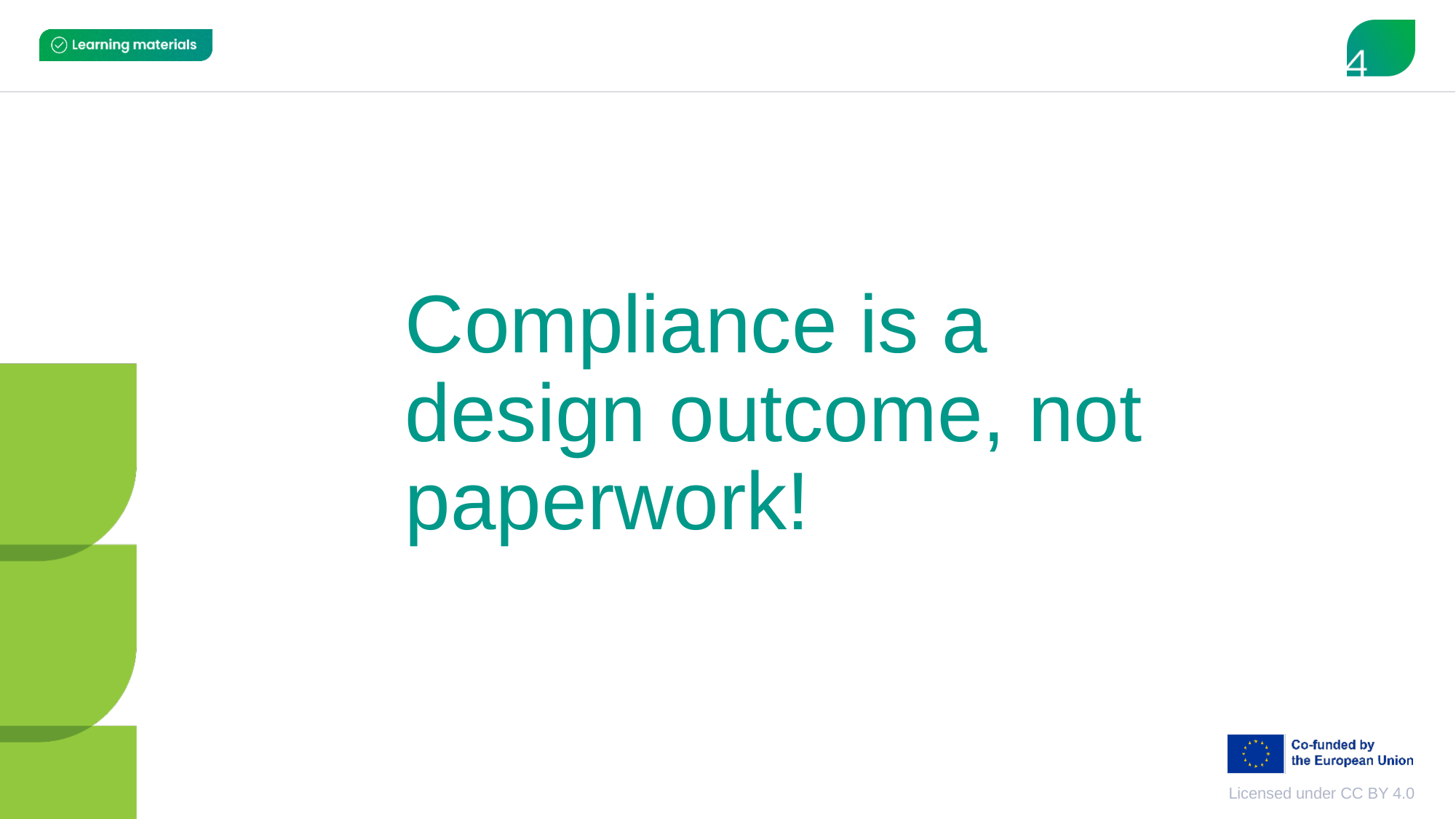

# Compliance is a design outcome, not paperwork!